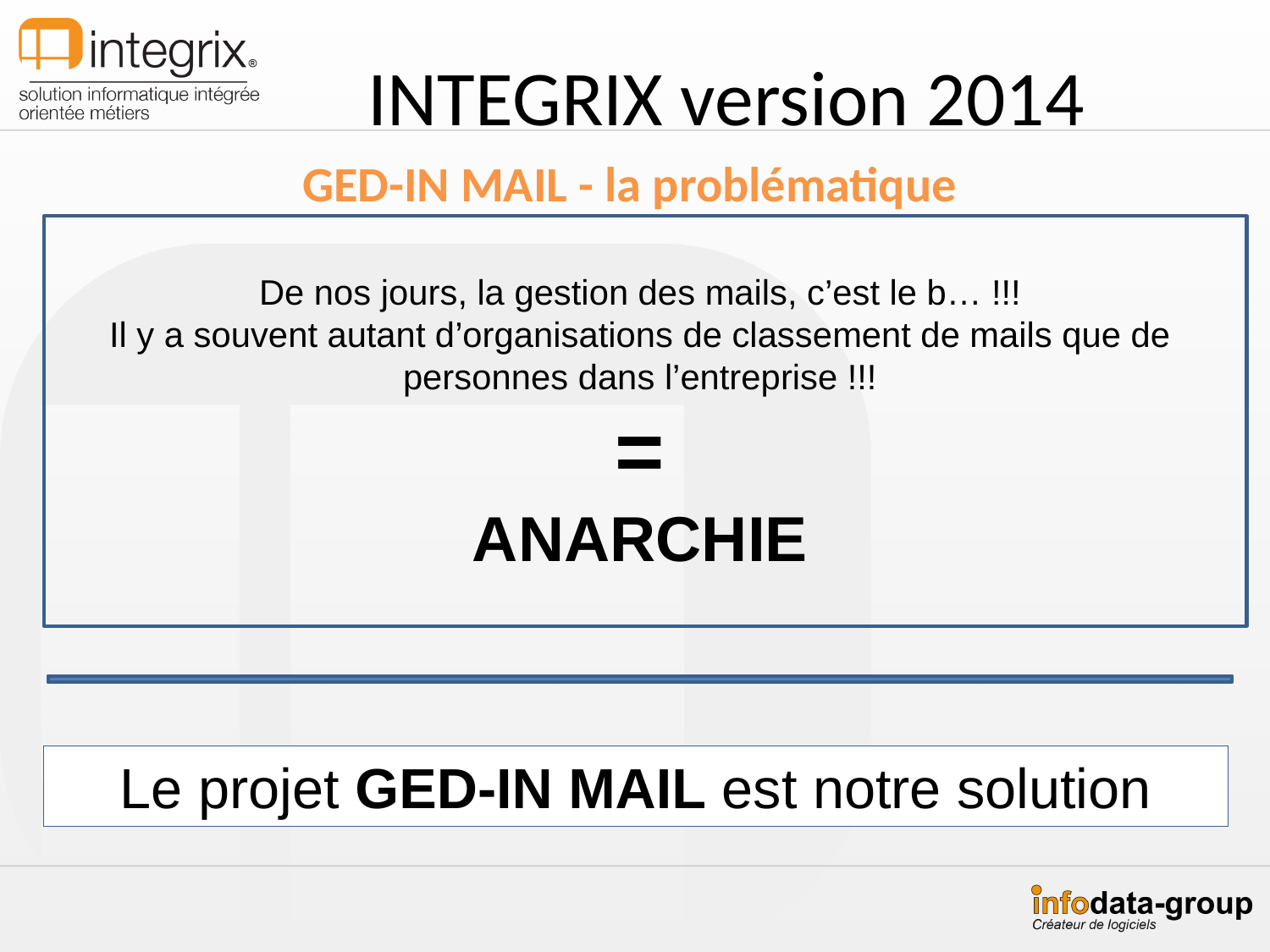

INTEGRIX version 2014
GED-IN MAIL - la problématique

De nos jours, la gestion des mails, c’est le b… !!!
Il y a souvent autant d’organisations de classement de mails que de personnes dans l’entreprise !!!
=
ANARCHIE

Le projet GED-IN MAIL est notre solution